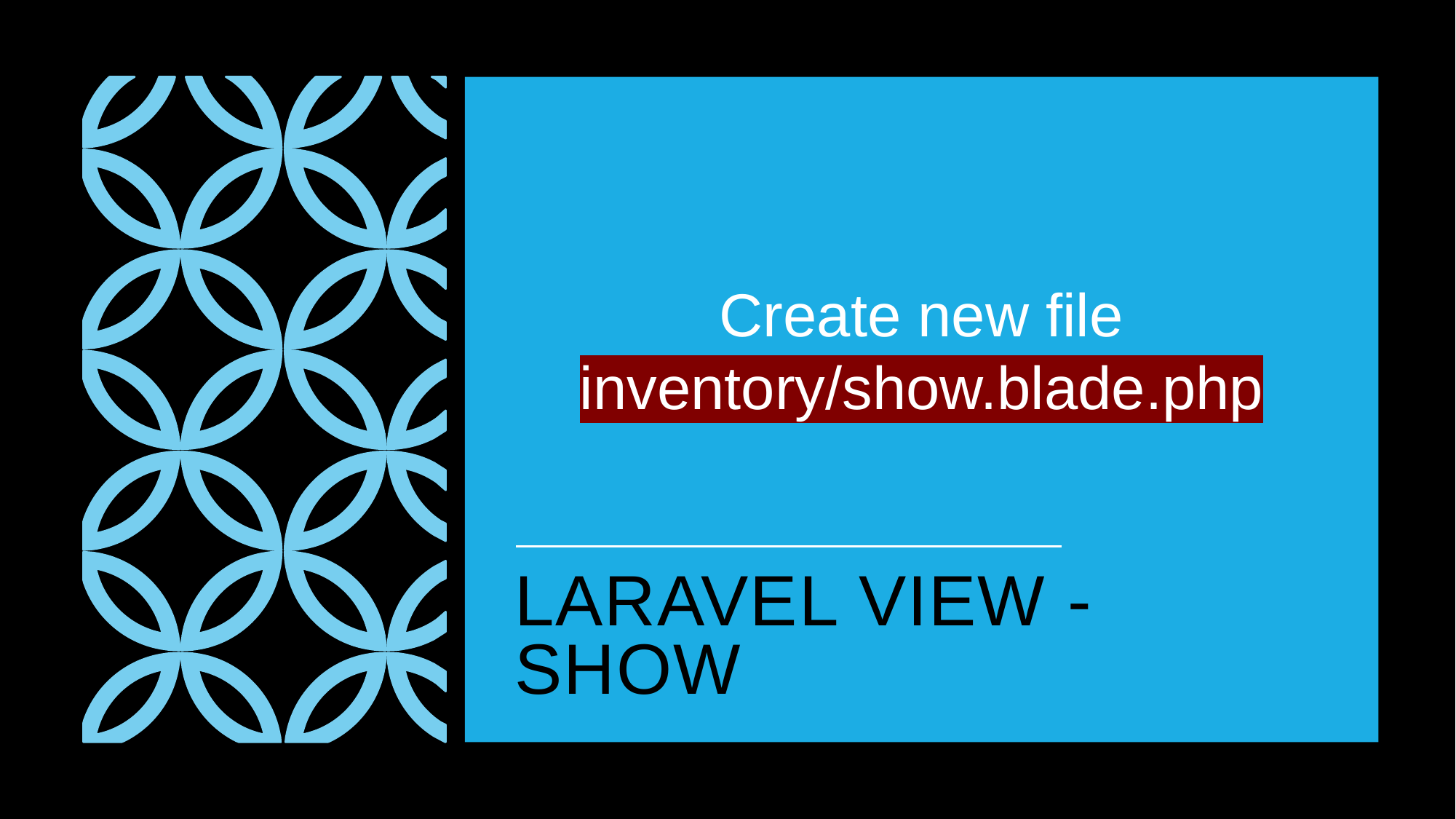

Create new file inventory/show.blade.php
# Laravel VIEW - SHOW